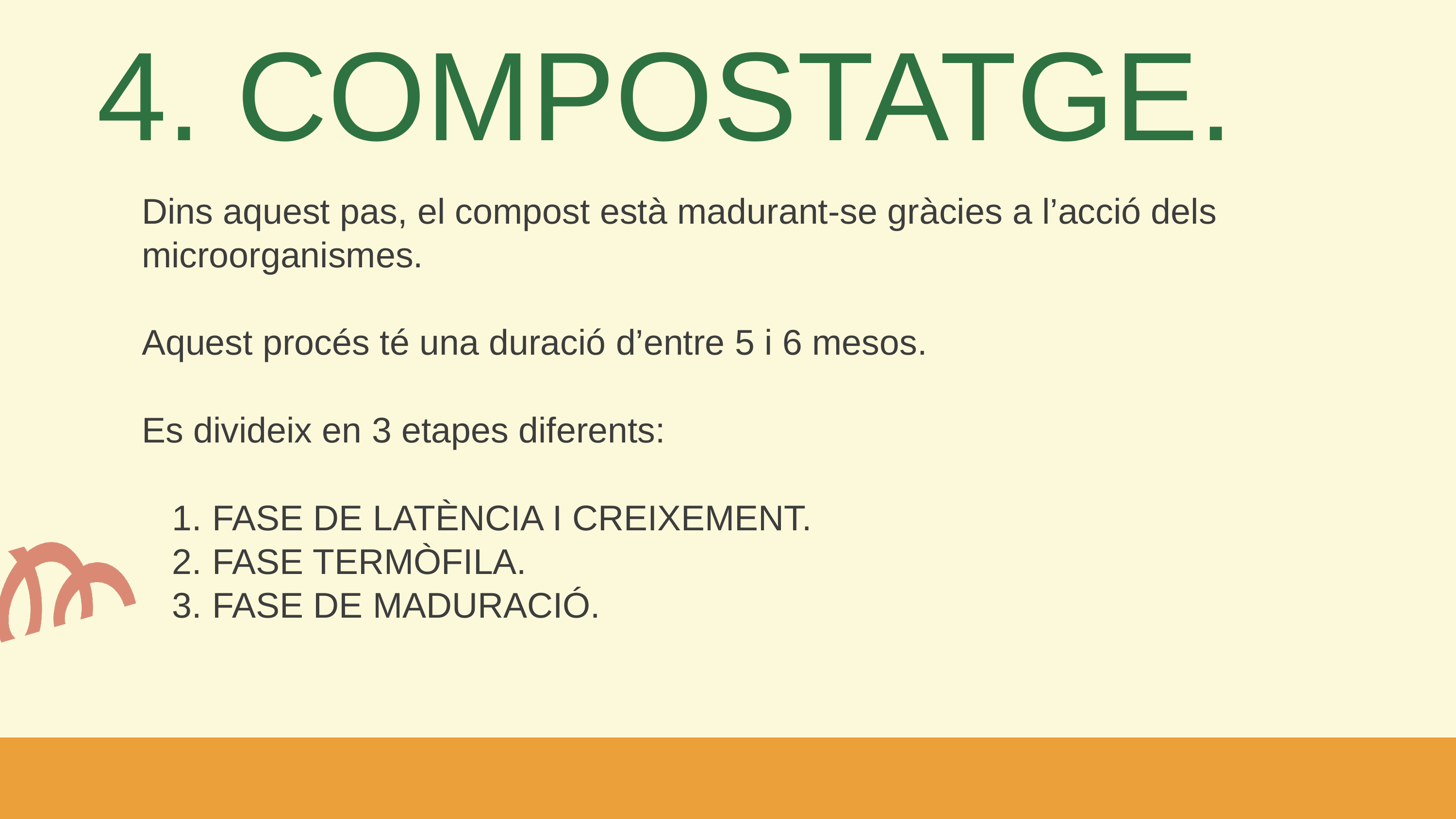

4. COMPOSTATGE.
Dins aquest pas, el compost està madurant-se gràcies a l’acció dels microorganismes.

Aquest procés té una duració d’entre 5 i 6 mesos.

Es divideix en 3 etapes diferents:

 FASE DE LATÈNCIA I CREIXEMENT.
 FASE TERMÒFILA.
 FASE DE MADURACIÓ.